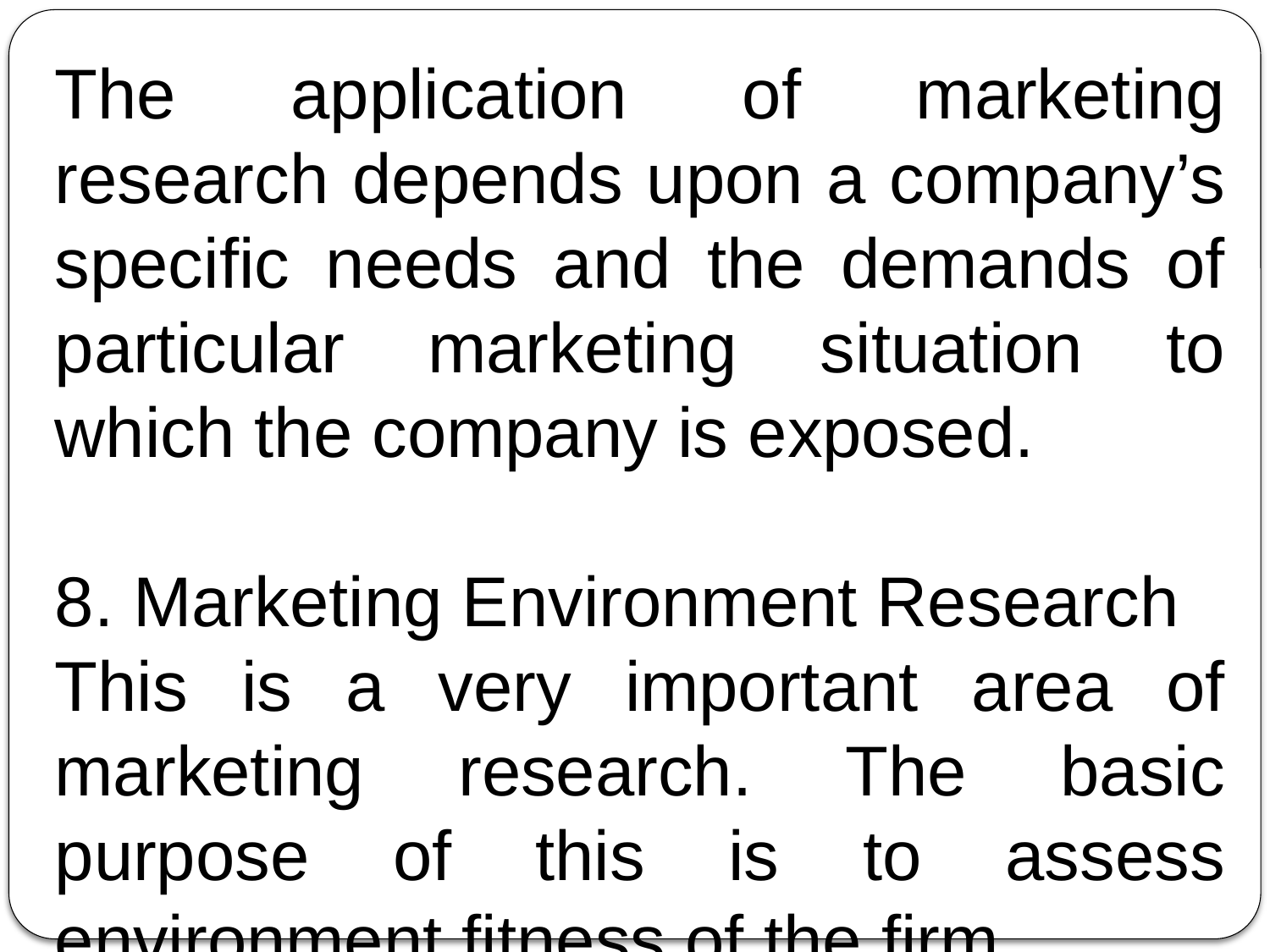

The application of marketing research depends upon a company’s specific needs and the demands of particular marketing situation to which the company is exposed.

8. Marketing Environment Research
This is a very important area of marketing research. The basic purpose of this is to assess environment fitness of the firm.